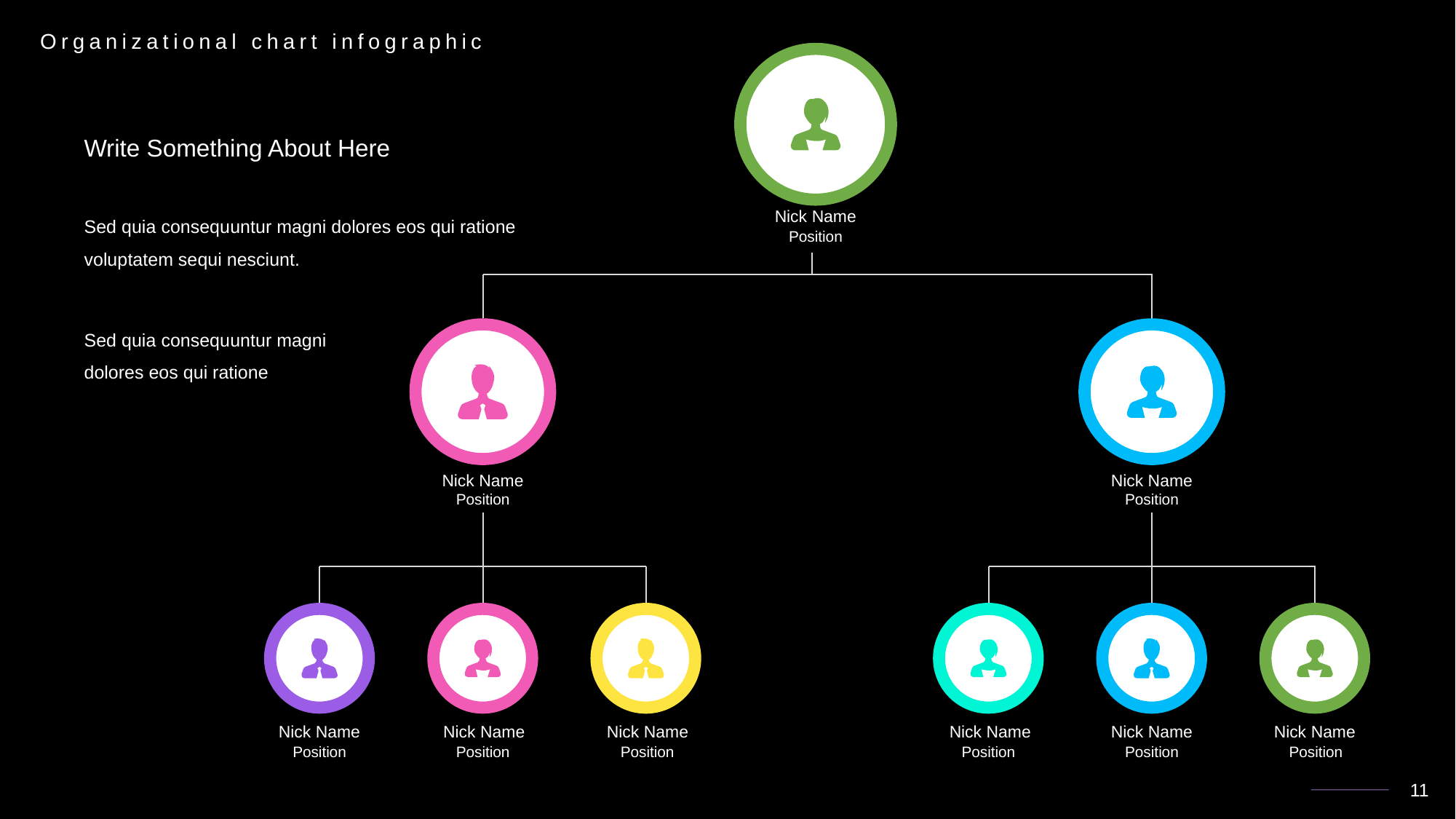

Write Something About Here
Sed quia consequuntur magni dolores eos qui ratione voluptatem sequi nesciunt.
Nick Name
Position

Sed quia consequuntur magni dolores eos qui ratione

Nick Name
Nick Name
Position
Position

Nick Name
Nick Name
Nick Name
Nick Name
Nick Name
Nick Name
Position
Position
Position
Position
Position
Position